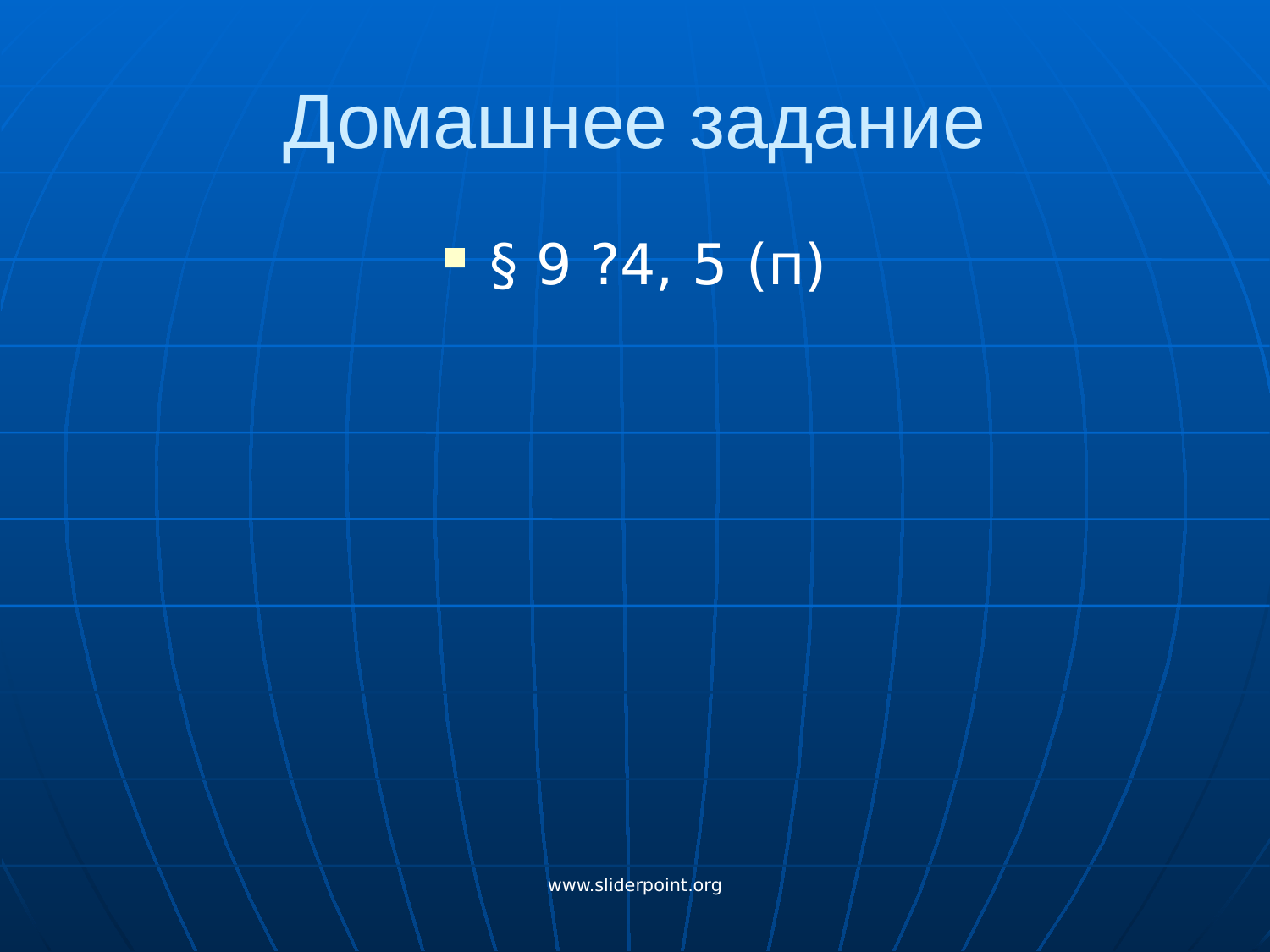

# Домашнее задание
§ 9 ?4, 5 (п)
www.sliderpoint.org